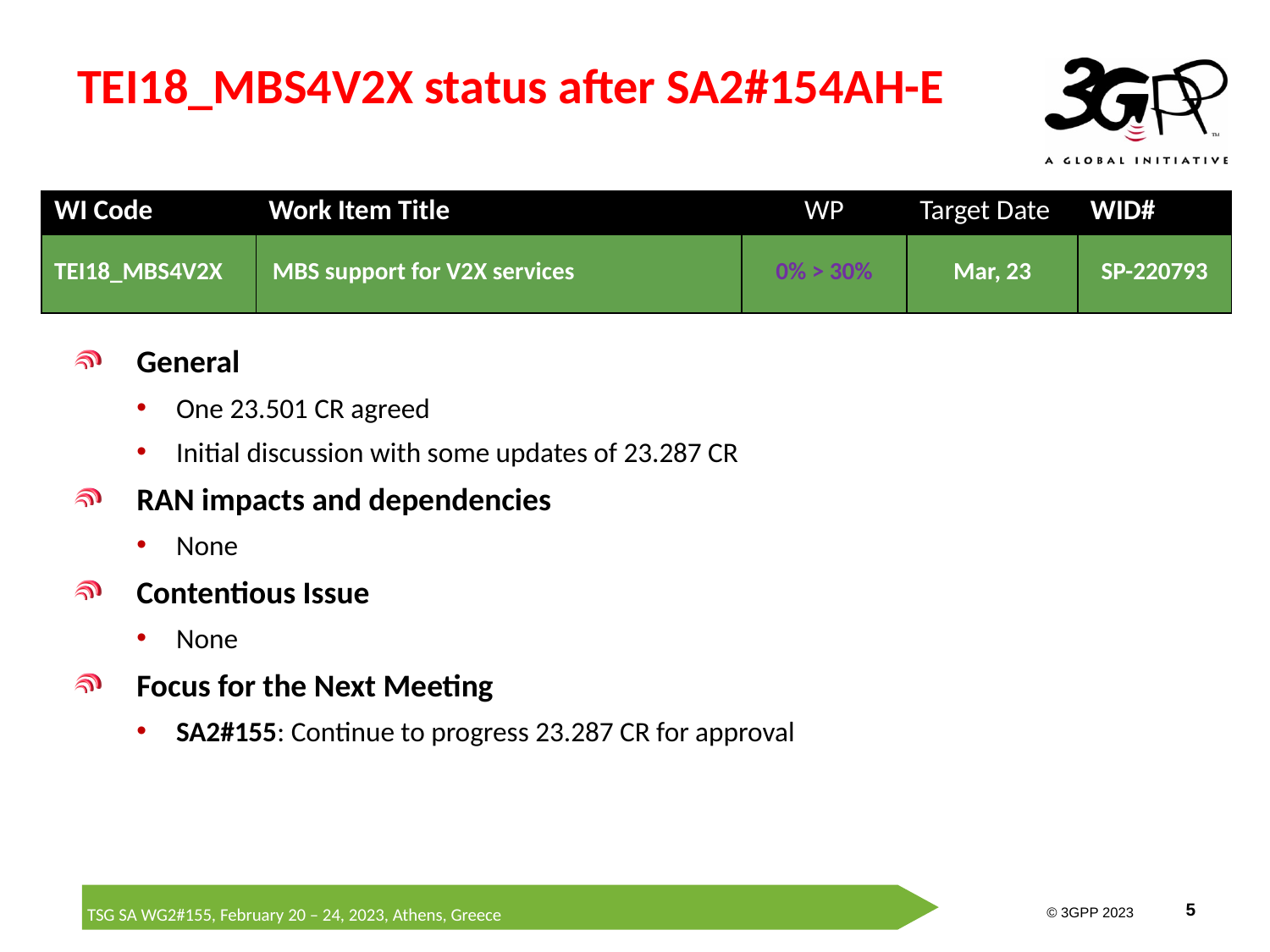

# TEI18_MBS4V2X status after SA2#154AH-E
| WI Code | Work Item Title | WP | Target Date | WID# |
| --- | --- | --- | --- | --- |
| TEI18\_MBS4V2X | MBS support for V2X services | 0% > 30% | Mar, 23 | SP-220793 |
General
One 23.501 CR agreed
Initial discussion with some updates of 23.287 CR
RAN impacts and dependencies
None
Contentious Issue
None
Focus for the Next Meeting
SA2#155: Continue to progress 23.287 CR for approval